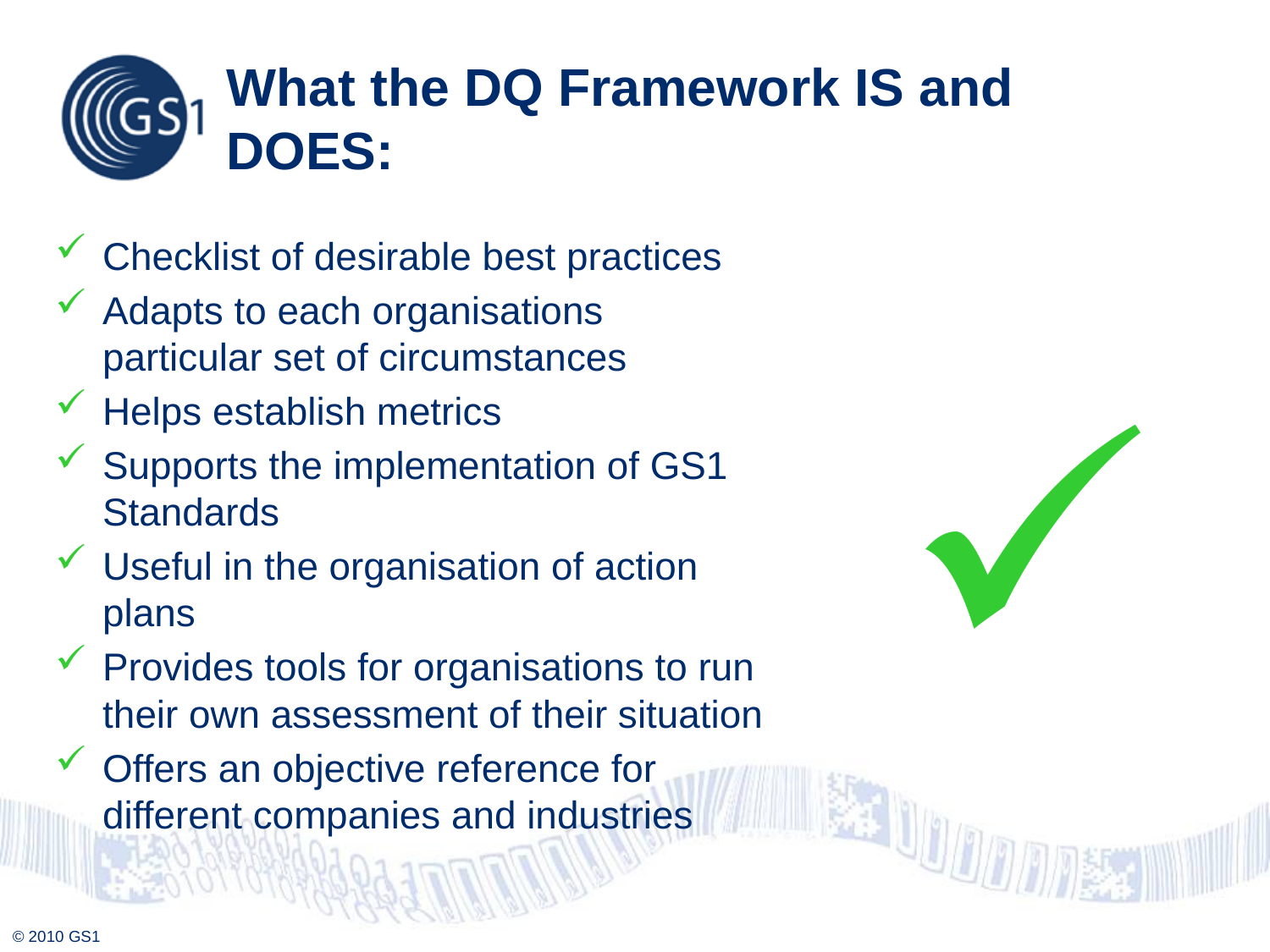

# What the DQ Framework IS and DOES:
Checklist of desirable best practices
Adapts to each organisations particular set of circumstances
Helps establish metrics
Supports the implementation of GS1 Standards
Useful in the organisation of action plans
Provides tools for organisations to run their own assessment of their situation
Offers an objective reference for different companies and industries